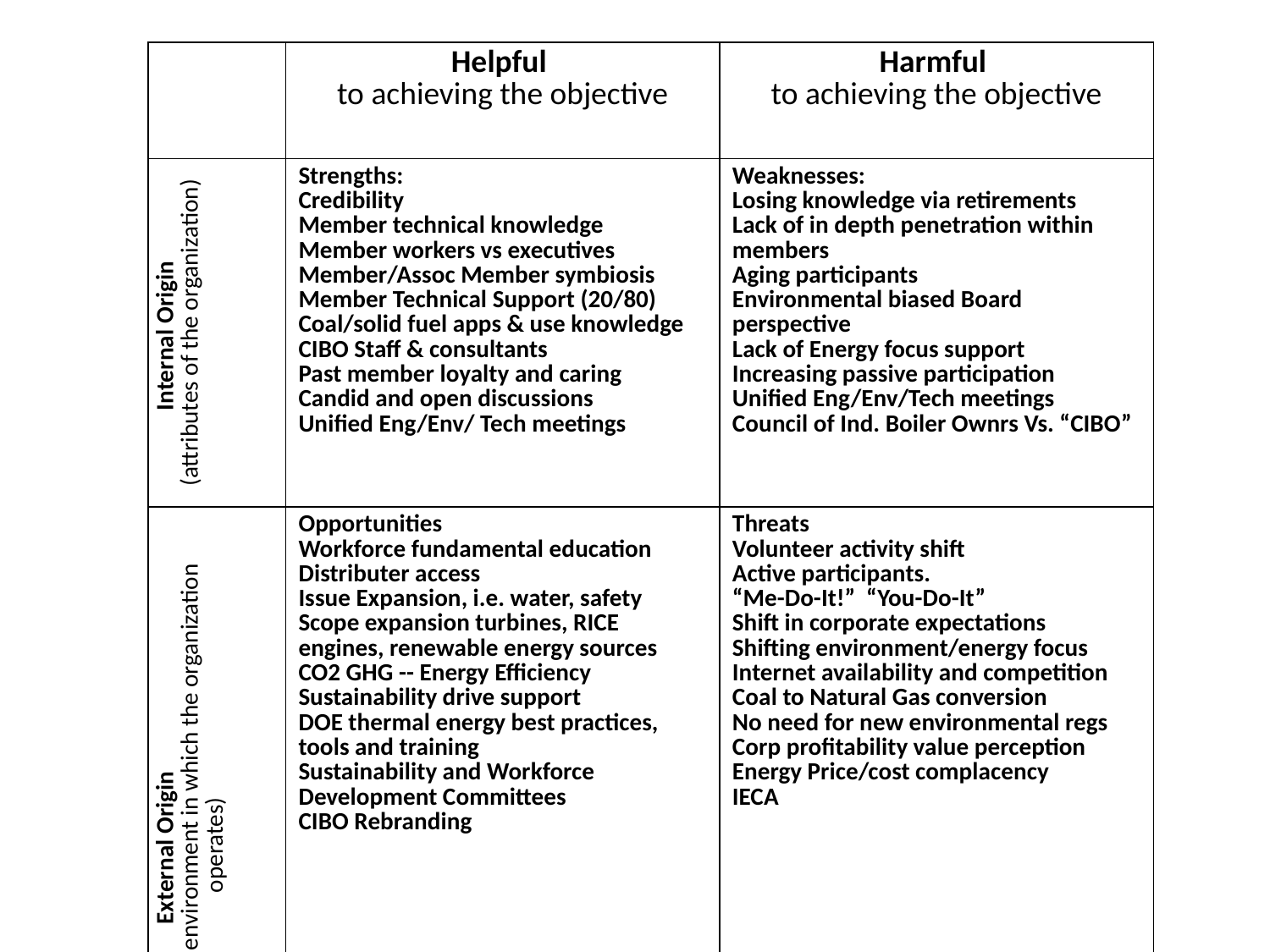

|  | Helpful to achieving the objective | Harmful to achieving the objective |
| --- | --- | --- |
| Internal Origin (attributes of the organization) | Strengths: Credibility Member technical knowledge Member workers vs executives Member/Assoc Member symbiosis Member Technical Support (20/80) Coal/solid fuel apps & use knowledge CIBO Staff & consultants Past member loyalty and caring Candid and open discussions Unified Eng/Env/ Tech meetings | Weaknesses: Losing knowledge via retirements Lack of in depth penetration within members Aging participants Environmental biased Board perspective Lack of Energy focus support Increasing passive participation Unified Eng/Env/Tech meetings Council of Ind. Boiler Ownrs Vs. “CIBO” |
| External Origin (attributes of the environment in which the organization operates) | Opportunities Workforce fundamental education Distributer access Issue Expansion, i.e. water, safety Scope expansion turbines, RICE engines, renewable energy sources CO2 GHG -- Energy Efficiency Sustainability drive support DOE thermal energy best practices, tools and training Sustainability and Workforce Development Committees CIBO Rebranding | Threats Volunteer activity shift Active participants. “Me-Do-It!” “You-Do-It” Shift in corporate expectations Shifting environment/energy focus Internet availability and competition Coal to Natural Gas conversion No need for new environmental regs Corp profitability value perception Energy Price/cost complacency IECA |